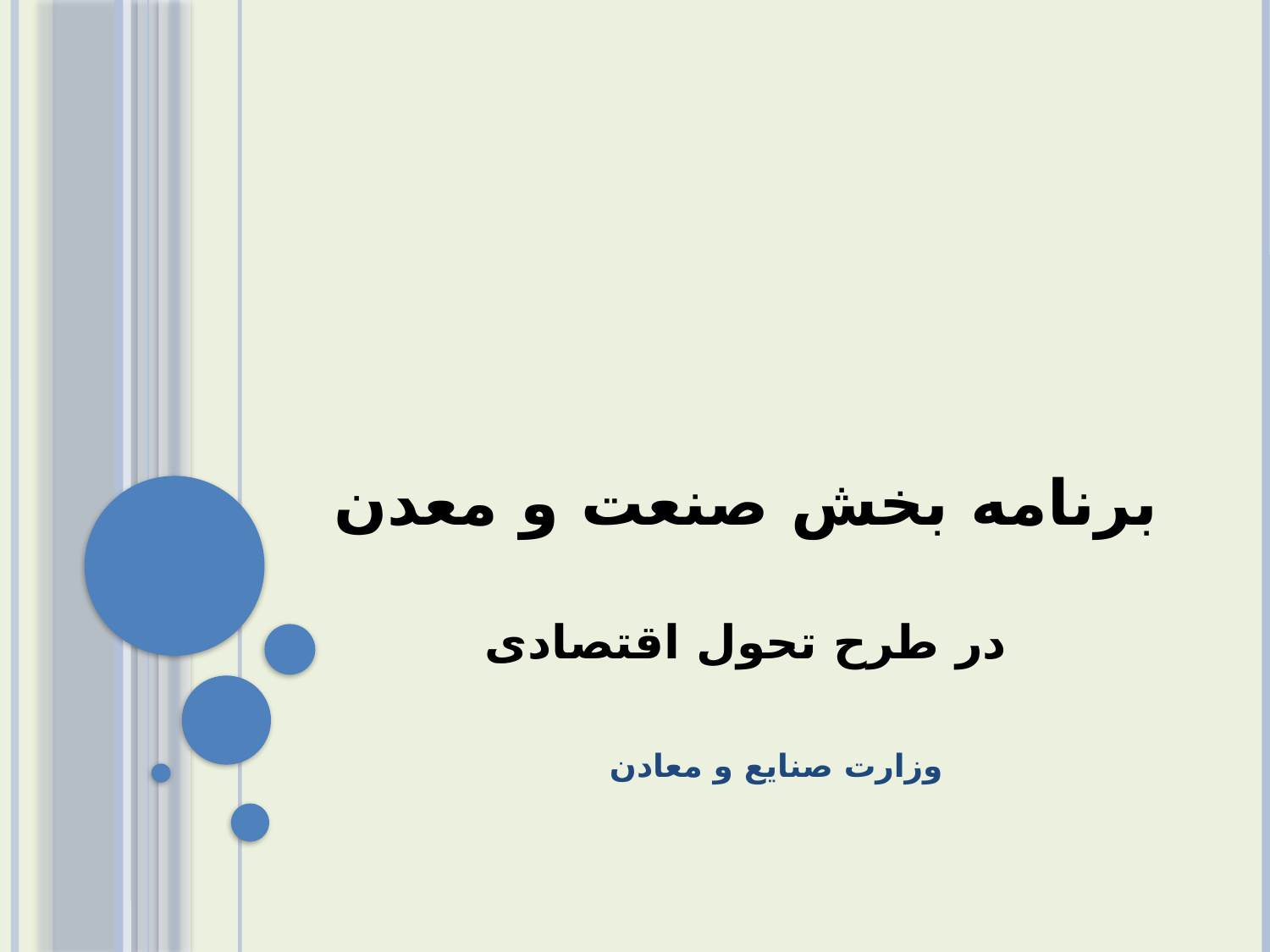

# برنامه بخش صنعت و معدن در طرح تحول اقتصادی

وزارت صنایع و معادن